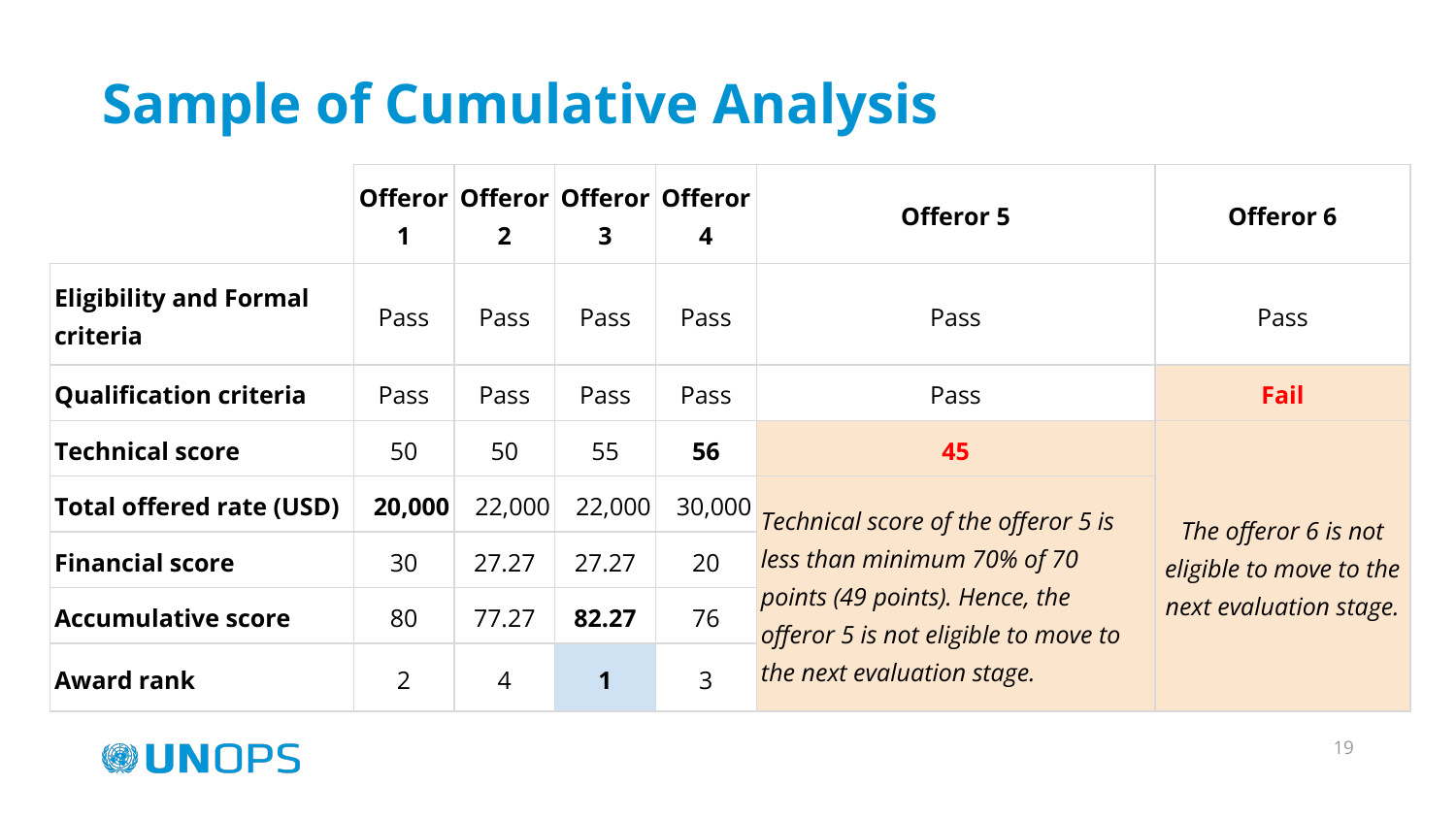

# Sample of Cumulative Analysis
|  | Offeror 1 | Offeror 2 | Offeror 3 | Offeror 4 | Offeror 5 | Offeror 6 |
| --- | --- | --- | --- | --- | --- | --- |
| Eligibility and Formal criteria | Pass | Pass | Pass | Pass | Pass | Pass |
| Qualification criteria | Pass | Pass | Pass | Pass | Pass | Fail |
| Technical score | 50 | 50 | 55 | 56 | 45 | The offeror 6 is not eligible to move to the next evaluation stage. |
| Total offered rate (USD) | 20,000 | 22,000 | 22,000 | 30,000 | Technical score of the offeror 5 is less than minimum 70% of 70 points (49 points). Hence, the offeror 5 is not eligible to move to the next evaluation stage. |  |
| Financial score | 30 | 27.27 | 27.27 | 20 |  |  |
| Accumulative score | 80 | 77.27 | 82.27 | 76 |  |  |
| Award rank | 2 | 4 | 1 | 3 |  |  |
19